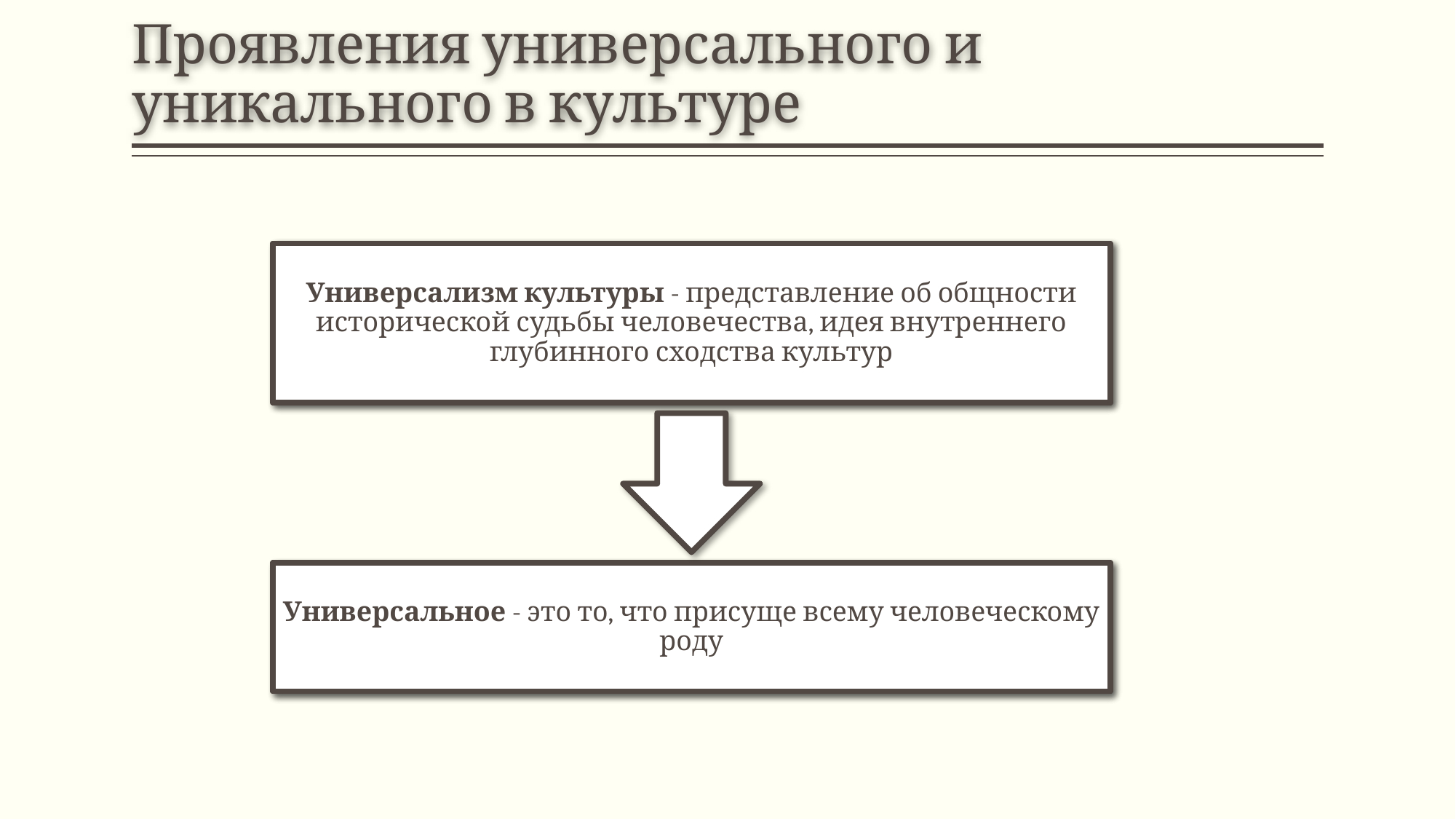

# Проявления универсального и уникального в культуре

Универсализм культуры - представление об общности исторической судьбы человечества, идея внутреннего глубинного сходства культур

Универсальное - это то, что присуще всему человеческому роду